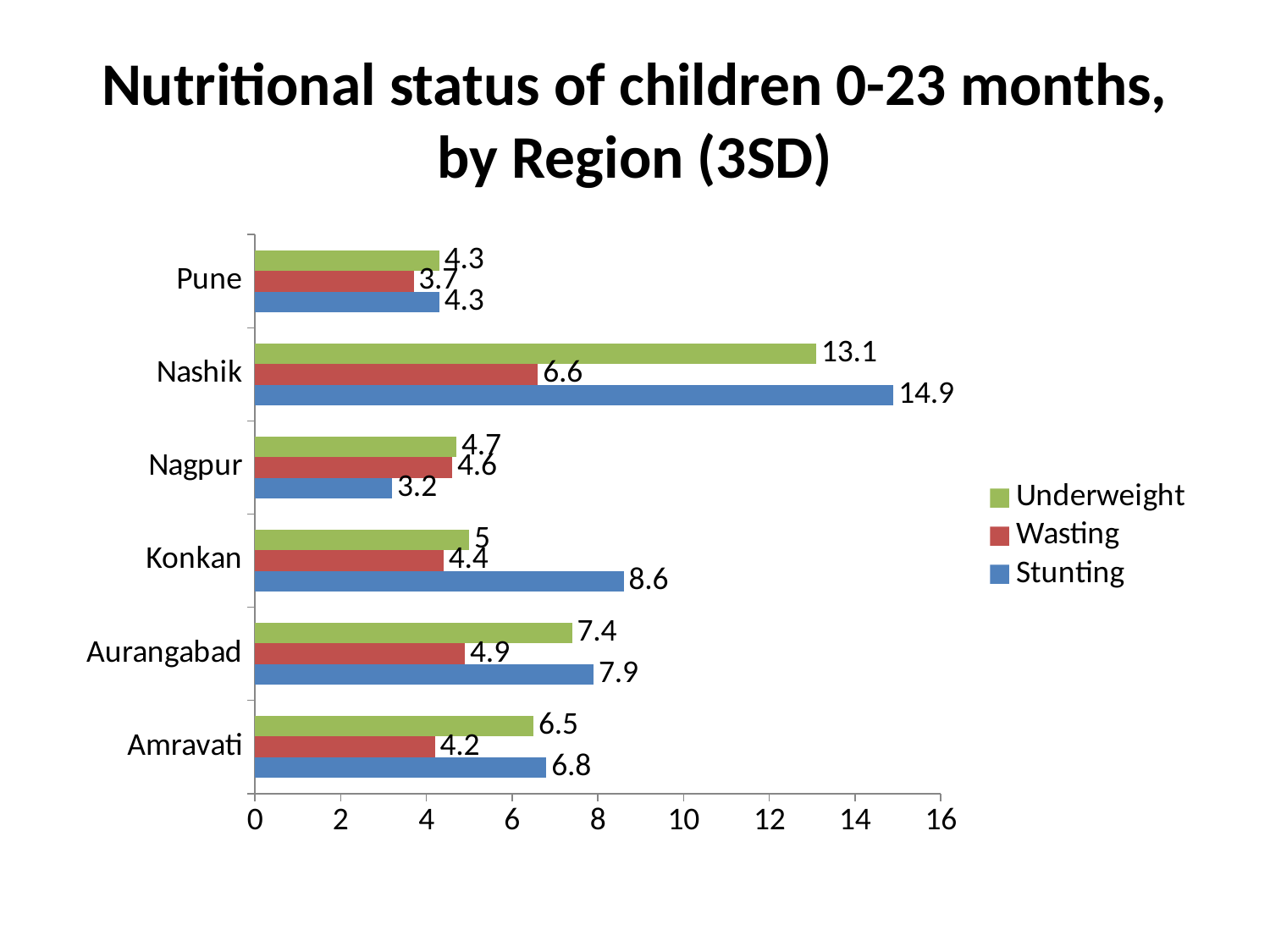

# Nutritional status of children 0-23 months, by Region (3SD)

### Chart

| Category | Stunting | Wasting | Underweight |
|---|---|---|---|
| Amravati | 6.8 | 4.2 | 6.5 |
| Aurangabad | 7.9 | 4.9 | 7.4 |
| Konkan | 8.6 | 4.4 | 5.0 |
| Nagpur | 3.2 | 4.6 | 4.7 |
| Nashik | 14.9 | 6.6 | 13.1 |
| Pune | 4.3 | 3.7 | 4.3 |